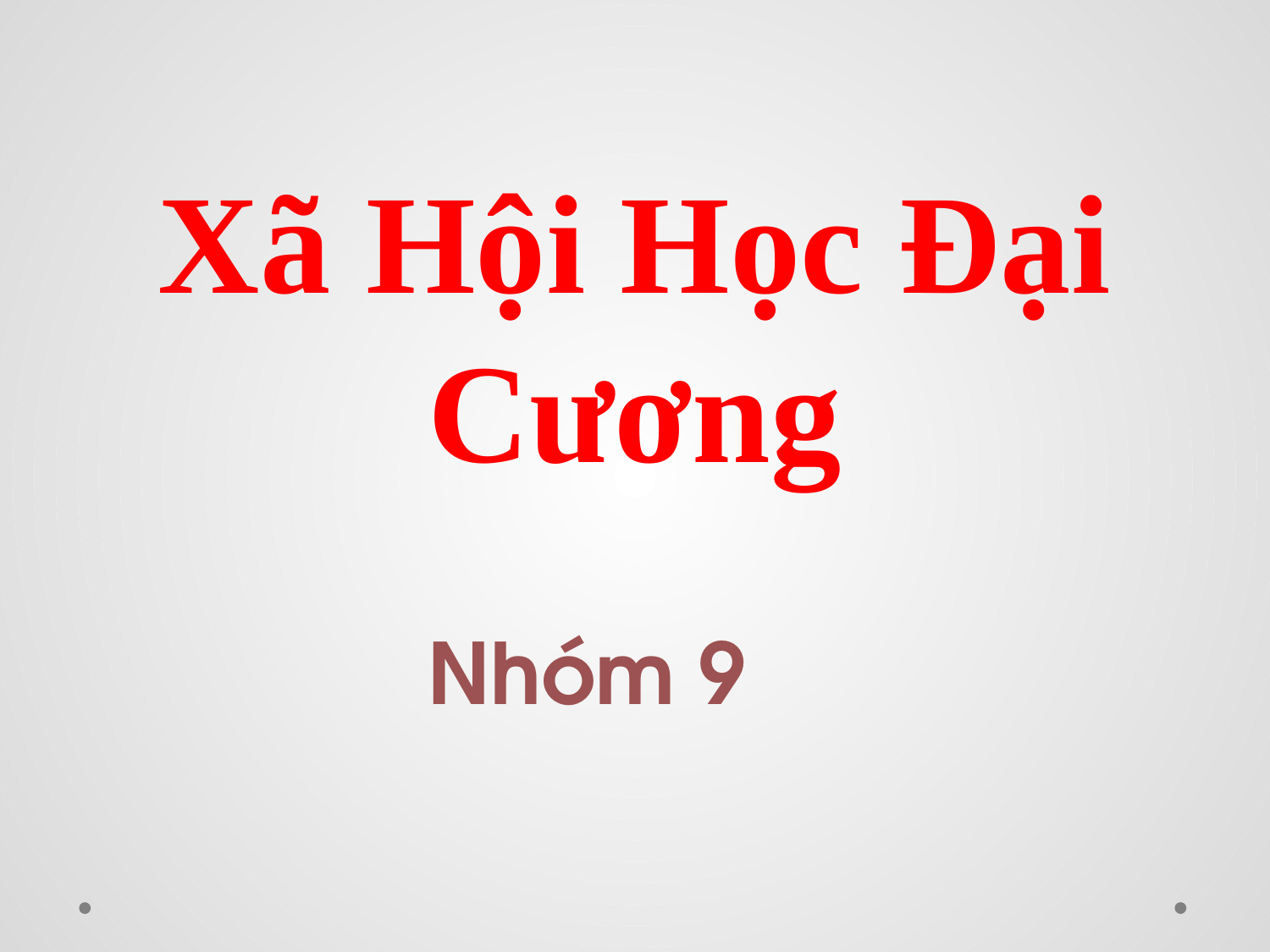

# Xã Hội Học Đại Cương
Nhóm 9